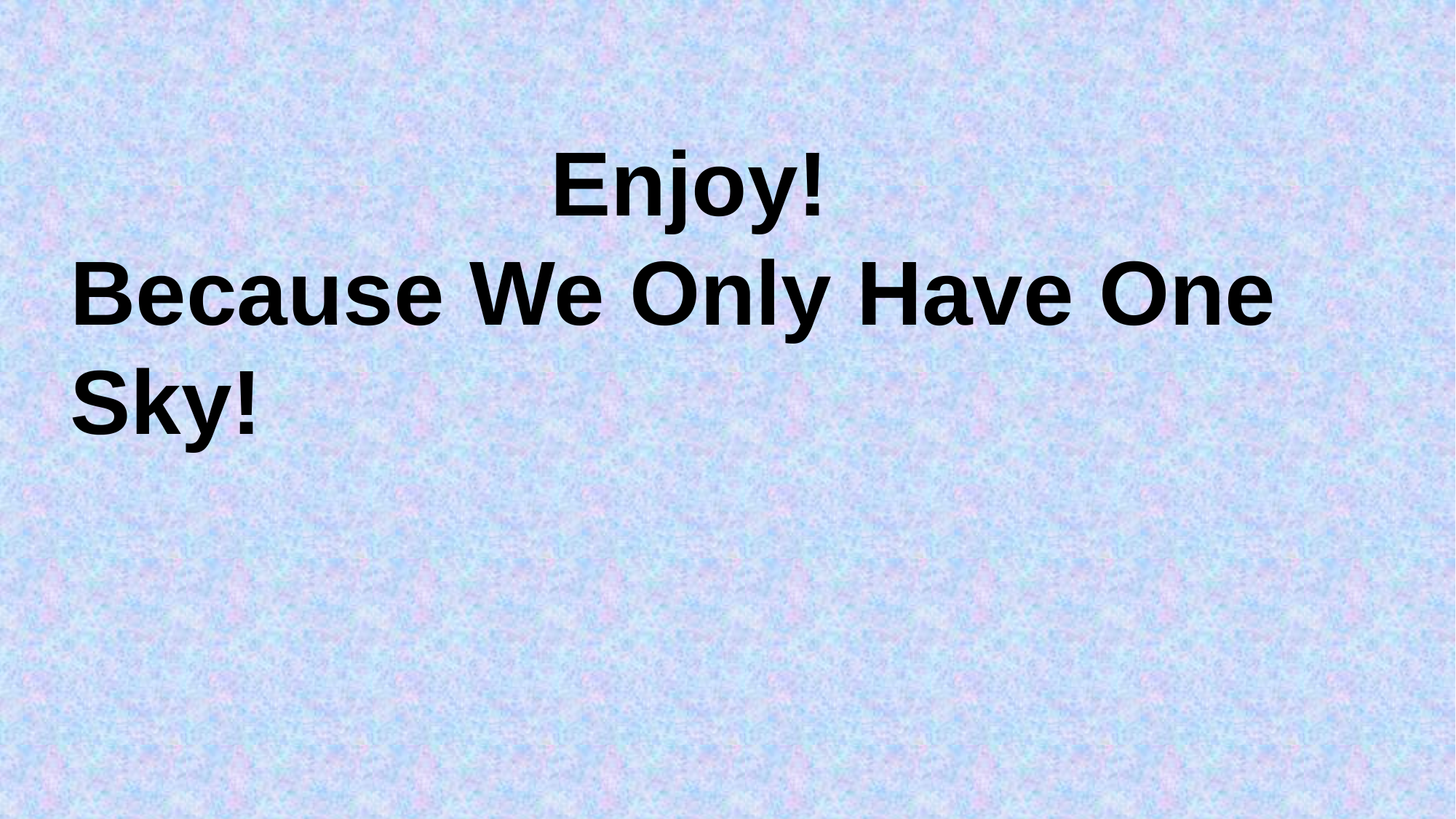

Enjoy!
Because We Only Have One Sky!